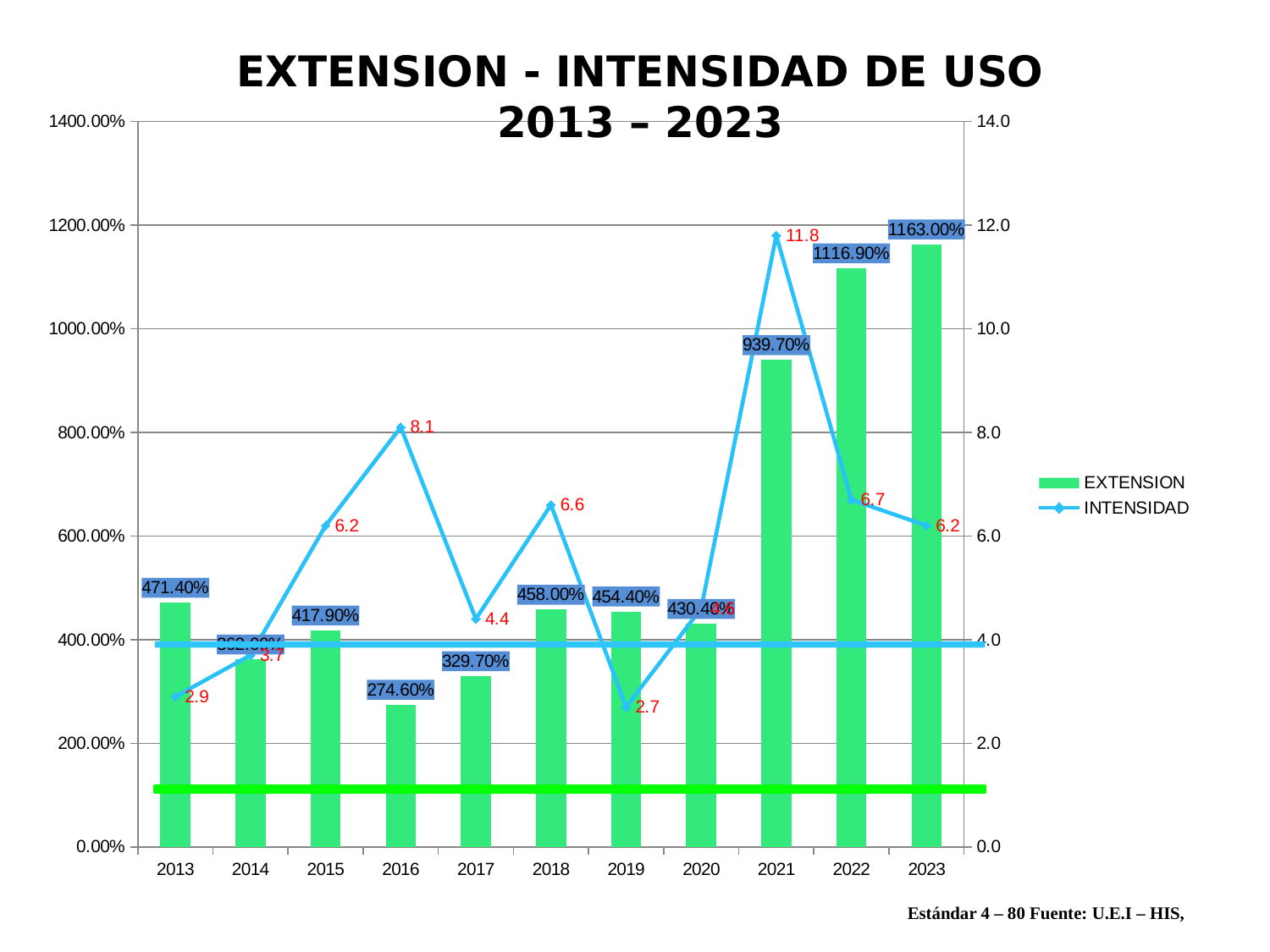

EXTENSION - INTENSIDAD DE USO
2013 – 2023

### Chart

| Category | EXTENSION | INTENSIDAD |
|---|---|---|
| 2013 | 4.714 | 2.9 |
| 2014 | 3.62 | 3.7 |
| 2015 | 4.179 | 6.2 |
| 2016 | 2.746 | 8.1 |
| 2017 | 3.2969999999999997 | 4.4 |
| 2018 | 4.58 | 6.6 |
| 2019 | 4.544 | 2.7 |
| 2020 | 4.303999999999999 | 4.6 |
| 2021 | 9.397 | 11.8 |
| 2022 | 11.169 | 6.7 |
| 2023 | 11.63 | 6.2 |

Estándar 4 – 80 Fuente: U.E.I – HIS,